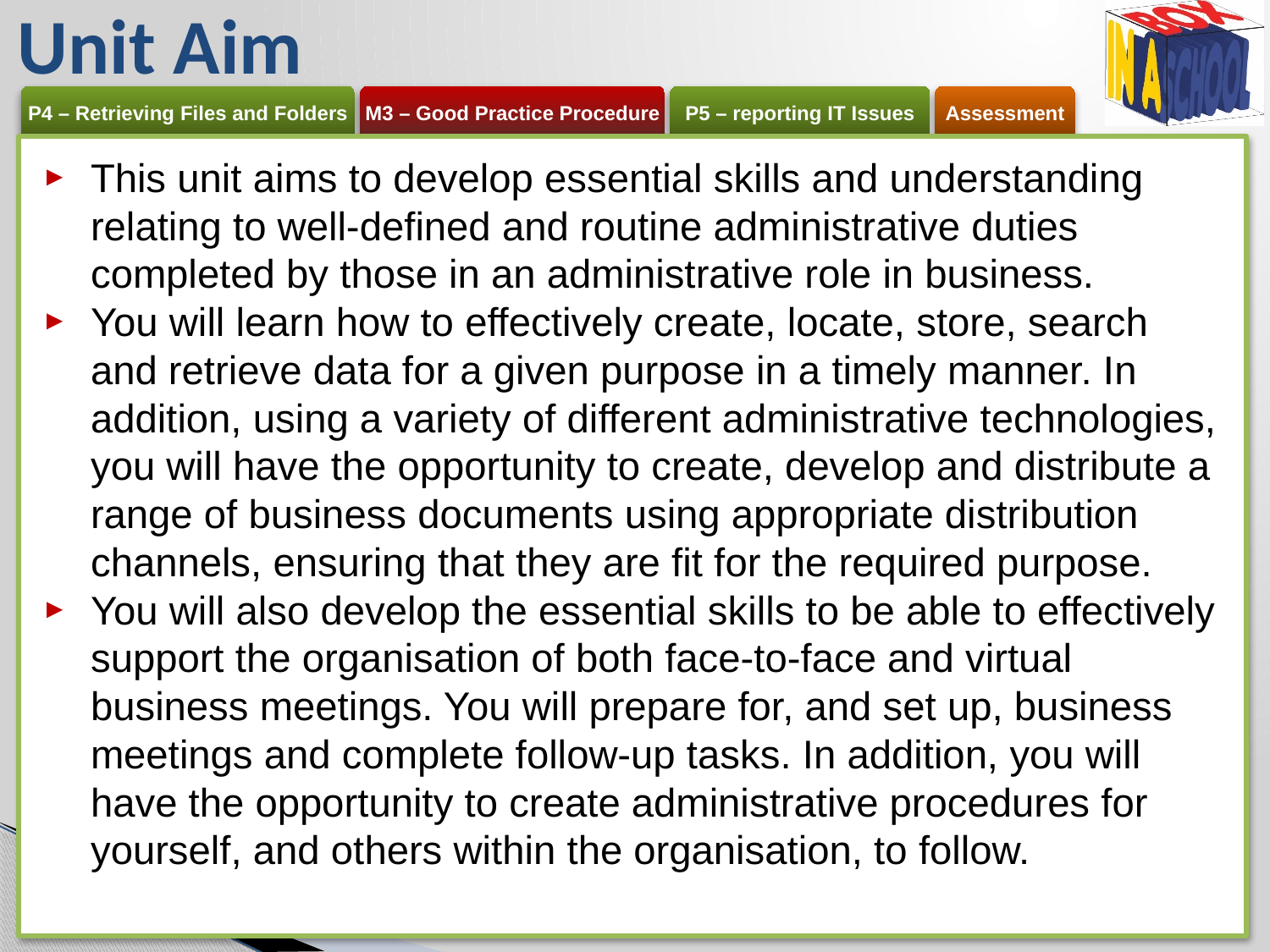

# Unit Aim
This unit aims to develop essential skills and understanding relating to well-defined and routine administrative duties completed by those in an administrative role in business.
You will learn how to effectively create, locate, store, search and retrieve data for a given purpose in a timely manner. In addition, using a variety of different administrative technologies, you will have the opportunity to create, develop and distribute a range of business documents using appropriate distribution channels, ensuring that they are fit for the required purpose.
You will also develop the essential skills to be able to effectively support the organisation of both face-to-face and virtual business meetings. You will prepare for, and set up, business meetings and complete follow-up tasks. In addition, you will have the opportunity to create administrative procedures for yourself, and others within the organisation, to follow.